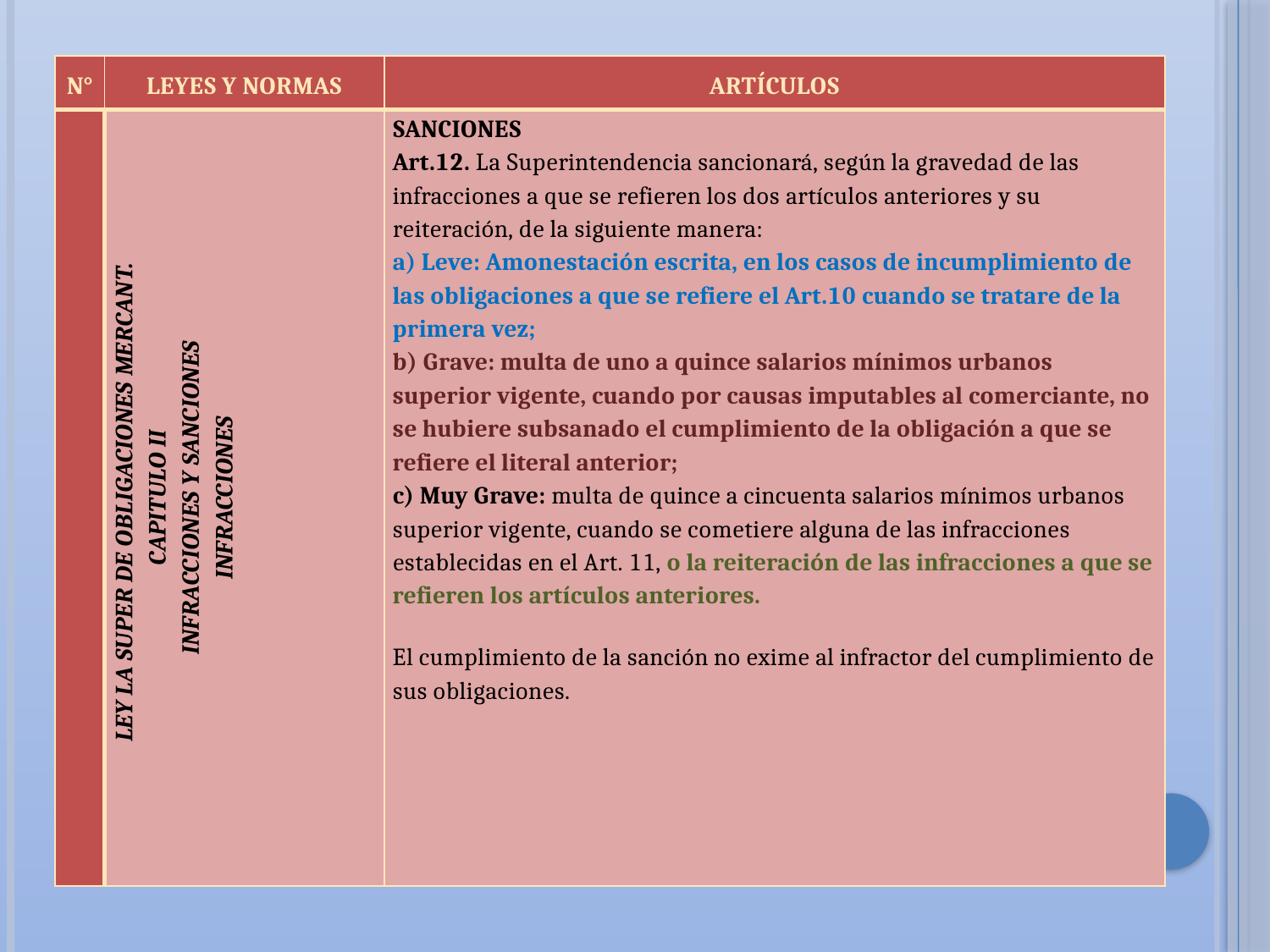

| N° | LEYES Y NORMAS | ARTÍCULOS |
| --- | --- | --- |
|  | LEY LA SUPER DE OBLIGACIONES MERCANT. CAPITULO II INFRACCIONES Y SANCIONES INFRACCIONES | SANCIONES Art.12. La Superintendencia sancionará, según la gravedad de las infracciones a que se refieren los dos artículos anteriores y su reiteración, de la siguiente manera: a) Leve: Amonestación escrita, en los casos de incumplimiento de las obligaciones a que se refiere el Art.10 cuando se tratare de la primera vez; b) Grave: multa de uno a quince salarios mínimos urbanos superior vigente, cuando por causas imputables al comerciante, no se hubiere subsanado el cumplimiento de la obligación a que se refiere el literal anterior; c) Muy Grave: multa de quince a cincuenta salarios mínimos urbanos superior vigente, cuando se cometiere alguna de las infracciones establecidas en el Art. 11, o la reiteración de las infracciones a que se refieren los artículos anteriores. El cumplimiento de la sanción no exime al infractor del cumplimiento de sus obligaciones. |